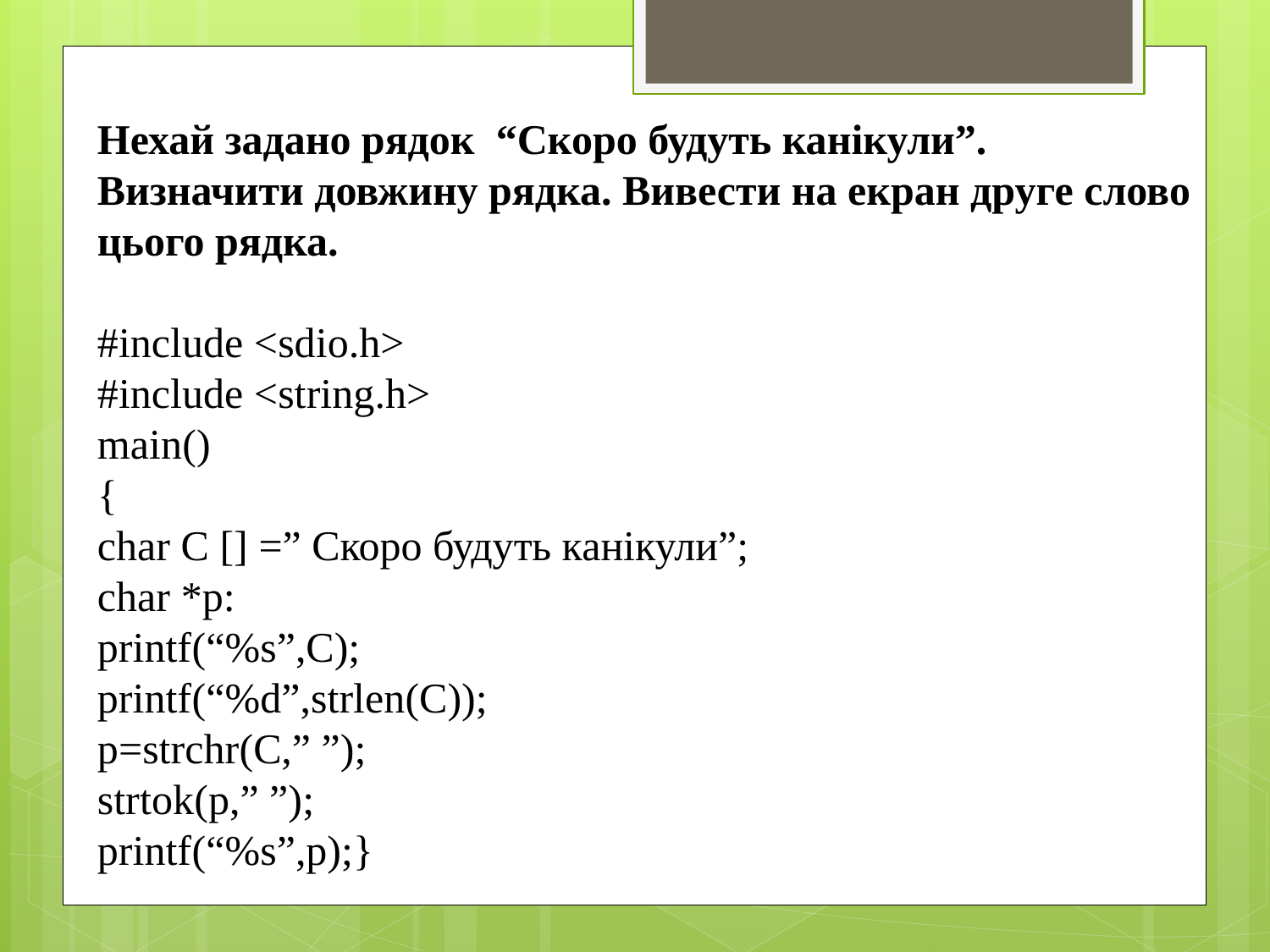

Нехай задано рядок  “Скоро будуть канікули”. Визначити довжину рядка. Вивести на екран друге слово цього рядка.

#include <sdio.h>
#include <string.h>
main()
{
char C [] =” Скоро будуть канікули”;
char *p:
printf(“%s”,C);
printf(“%d”,strlen(C));
p=strchr(C,” ”);
strtok(p,” ”);
printf(“%s”,p);}